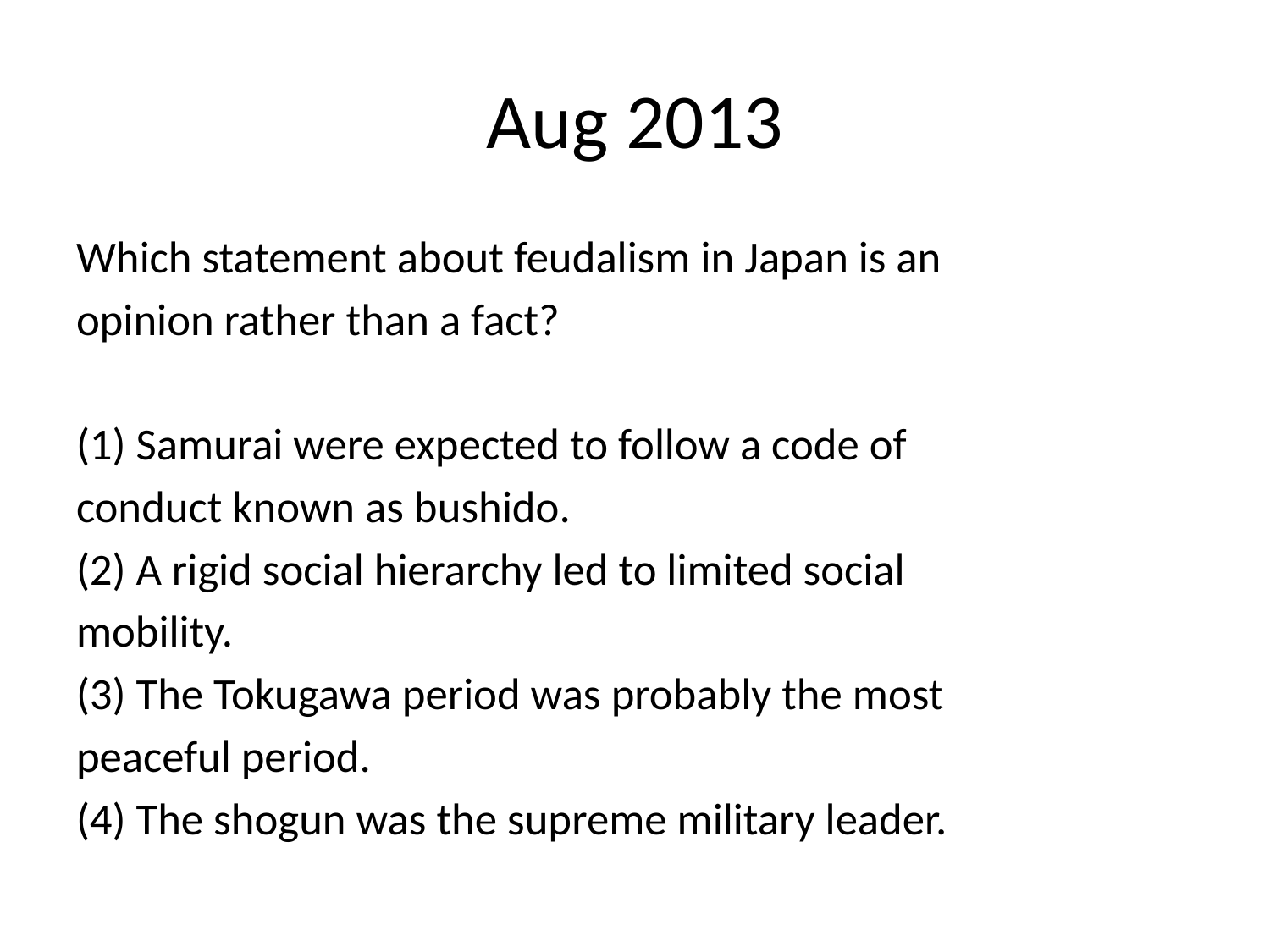

# Aug 2013
Which statement about feudalism in Japan is an
opinion rather than a fact?

(1) Samurai were expected to follow a code of
conduct known as bushido.
(2) A rigid social hierarchy led to limited social
mobility.
(3) The Tokugawa period was probably the most
peaceful period.
(4) The shogun was the supreme military leader.